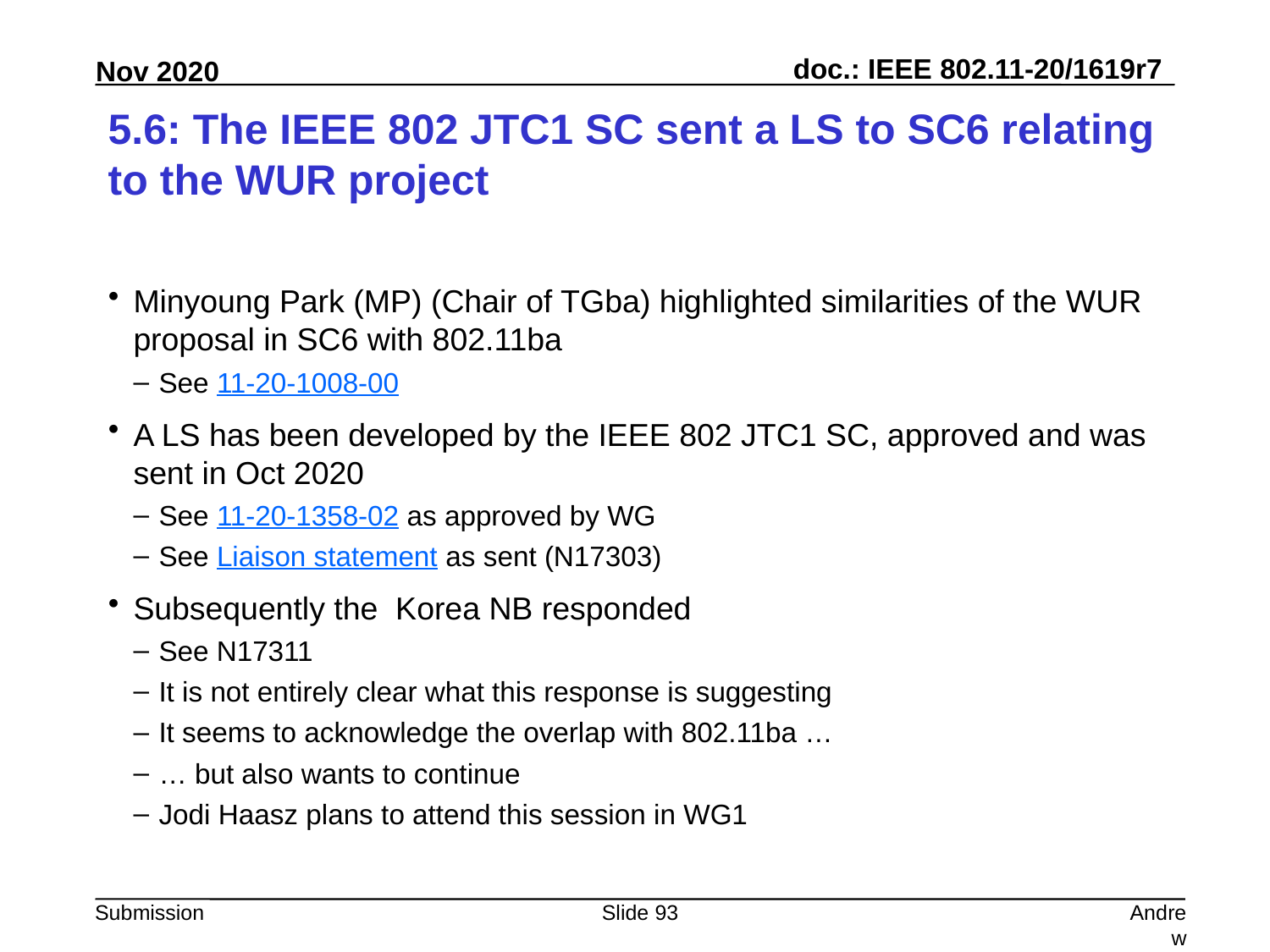

# 5.6: The IEEE 802 JTC1 SC sent a LS to SC6 relating to the WUR project
Minyoung Park (MP) (Chair of TGba) highlighted similarities of the WUR proposal in SC6 with 802.11ba
See 11-20-1008-00
A LS has been developed by the IEEE 802 JTC1 SC, approved and was sent in Oct 2020
See 11-20-1358-02 as approved by WG
See Liaison statement as sent (N17303)
Subsequently the  Korea NB responded
See N17311
It is not entirely clear what this response is suggesting
It seems to acknowledge the overlap with 802.11ba …
… but also wants to continue
Jodi Haasz plans to attend this session in WG1

Slide 93
Andrew Myles, Cisco